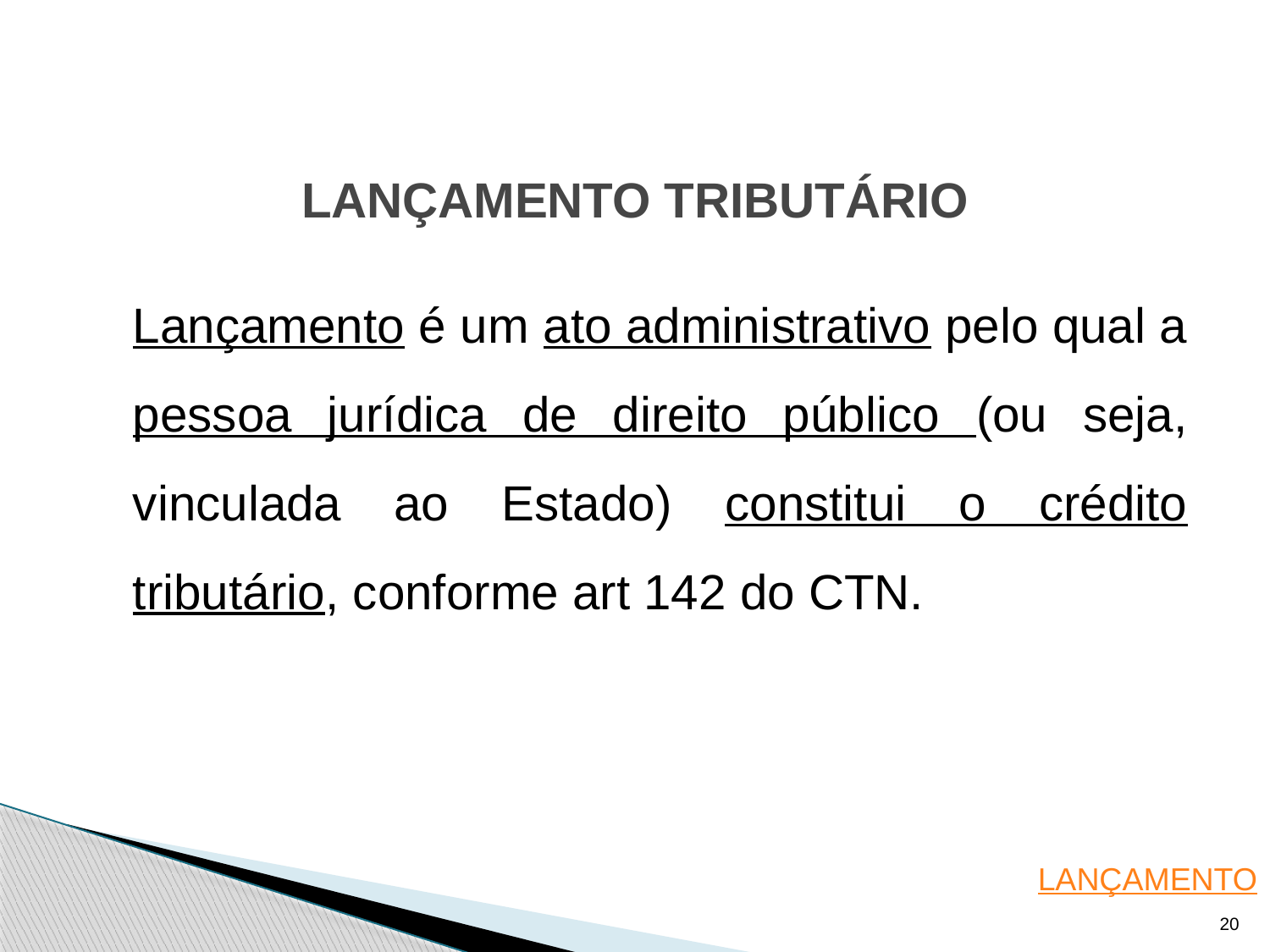

# LANÇAMENTO TRIBUTÁRIO
	Lançamento é um ato administrativo pelo qual a pessoa jurídica de direito público (ou seja, vinculada ao Estado) constitui o crédito tributário, conforme art 142 do CTN.
LANÇAMENTO

20